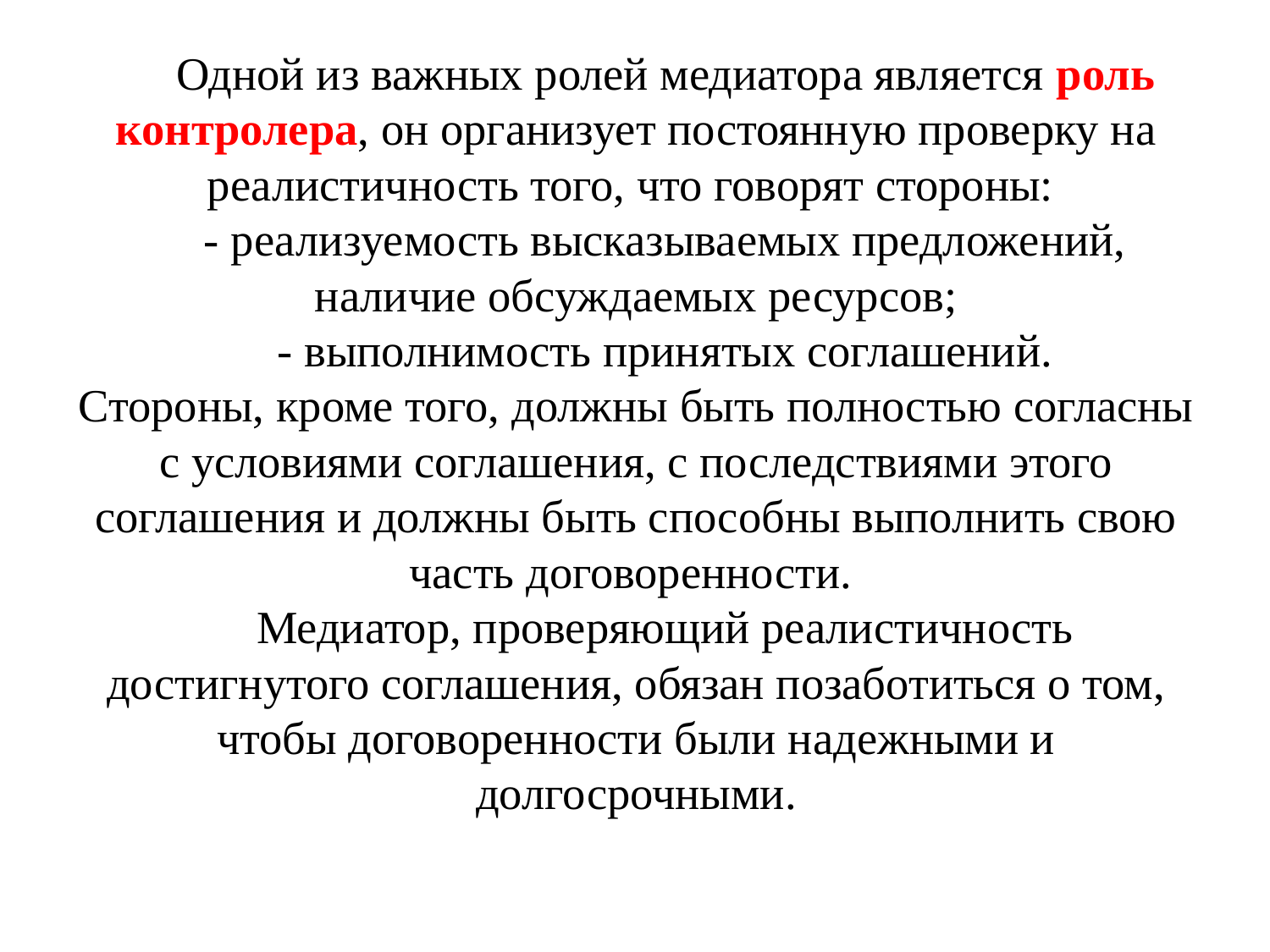

# Одной из важных ролей медиатора является роль контролера, он организует постоянную проверку на реалистичность того, что говорят стороны: - реализуемость высказываемых предложений, наличие обсуждаемых ресурсов; - выполнимость принятых соглашений. Стороны, кроме того, должны быть полностью согласны с условиями соглашения, с последствиями этого соглашения и должны быть способны выполнить свою часть договоренности. Медиатор, проверяющий реалистичность достигнутого соглашения, обязан позаботиться о том, чтобы договоренности были надежными и долгосрочными.